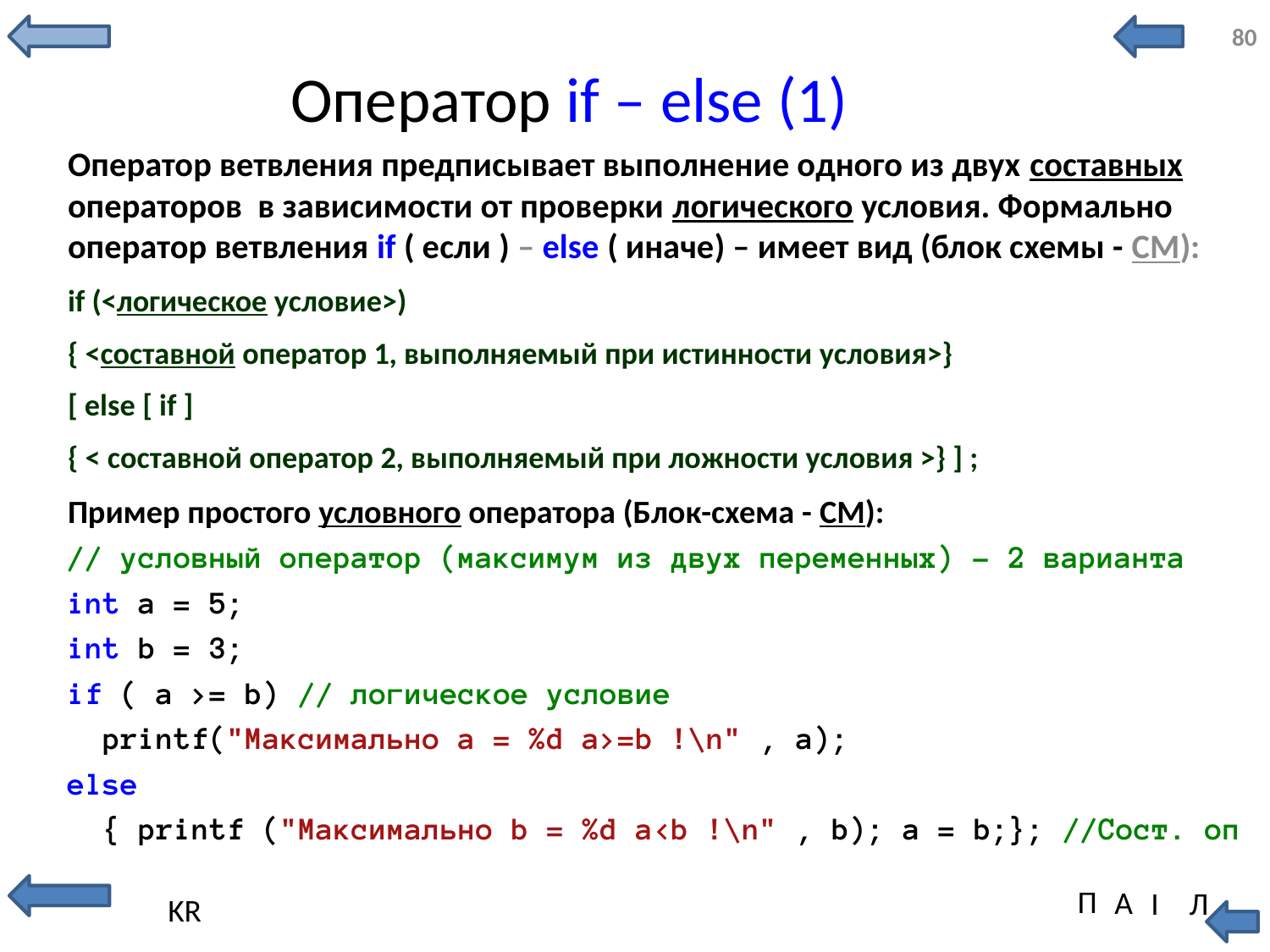

# Оператор if – else (1)
Оператор ветвления предписывает выполнение одного из двух составных операторов  в зависимости от проверки логического условия. Формально оператор ветвления if ( если ) – else ( иначе) – имеет вид (блок схемы - СМ):
if (<логическое условие>)
{ <составной оператор 1, выполняемый при истинности условия>}
[ else [ if ]
{ < составной оператор 2, выполняемый при ложности условия >} ] ;
Пример простого условного оператора (Блок-схема - СМ):
// условный оператор (максимум из двух переменных) - 2 варианта
int a = 5;
int b = 3;
if ( a >= b) // логическое условие
  printf("Максимально а = %d a>=b !\n" , a);
else
  { printf ("Максимально b = %d a<b !\n" , b); a = b;}; //Сост. оп